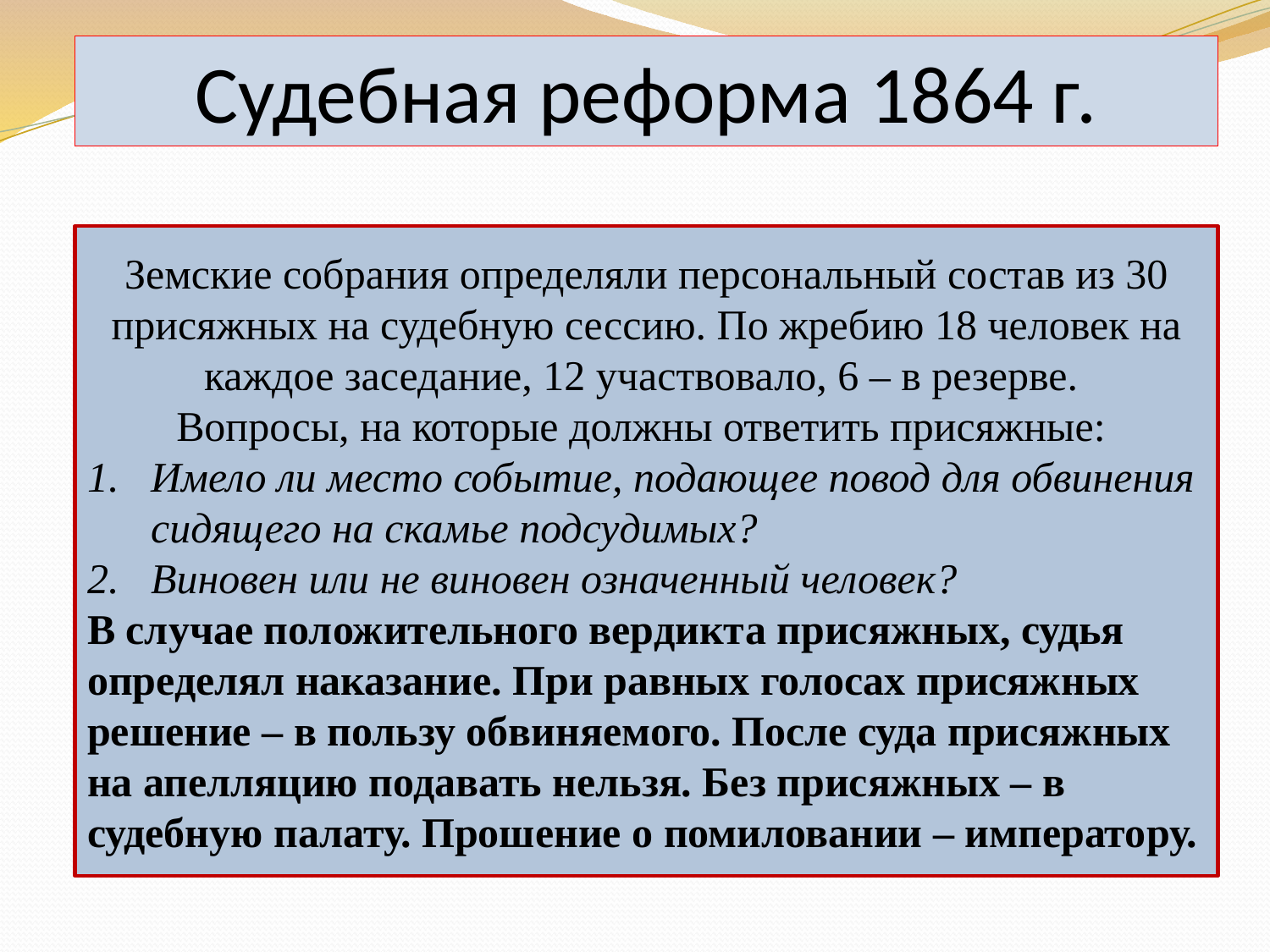

Судебная реформа 1864 г.
Земские собрания определяли персональный состав из 30 присяжных на судебную сессию. По жребию 18 человек на каждое заседание, 12 участвовало, 6 – в резерве.
Вопросы, на которые должны ответить присяжные:
Имело ли место событие, подающее повод для обвинения сидящего на скамье подсудимых?
Виновен или не виновен означенный человек?
В случае положительного вердикта присяжных, судья определял наказание. При равных голосах присяжных решение – в пользу обвиняемого. После суда присяжных на апелляцию подавать нельзя. Без присяжных – в судебную палату. Прошение о помиловании – императору.